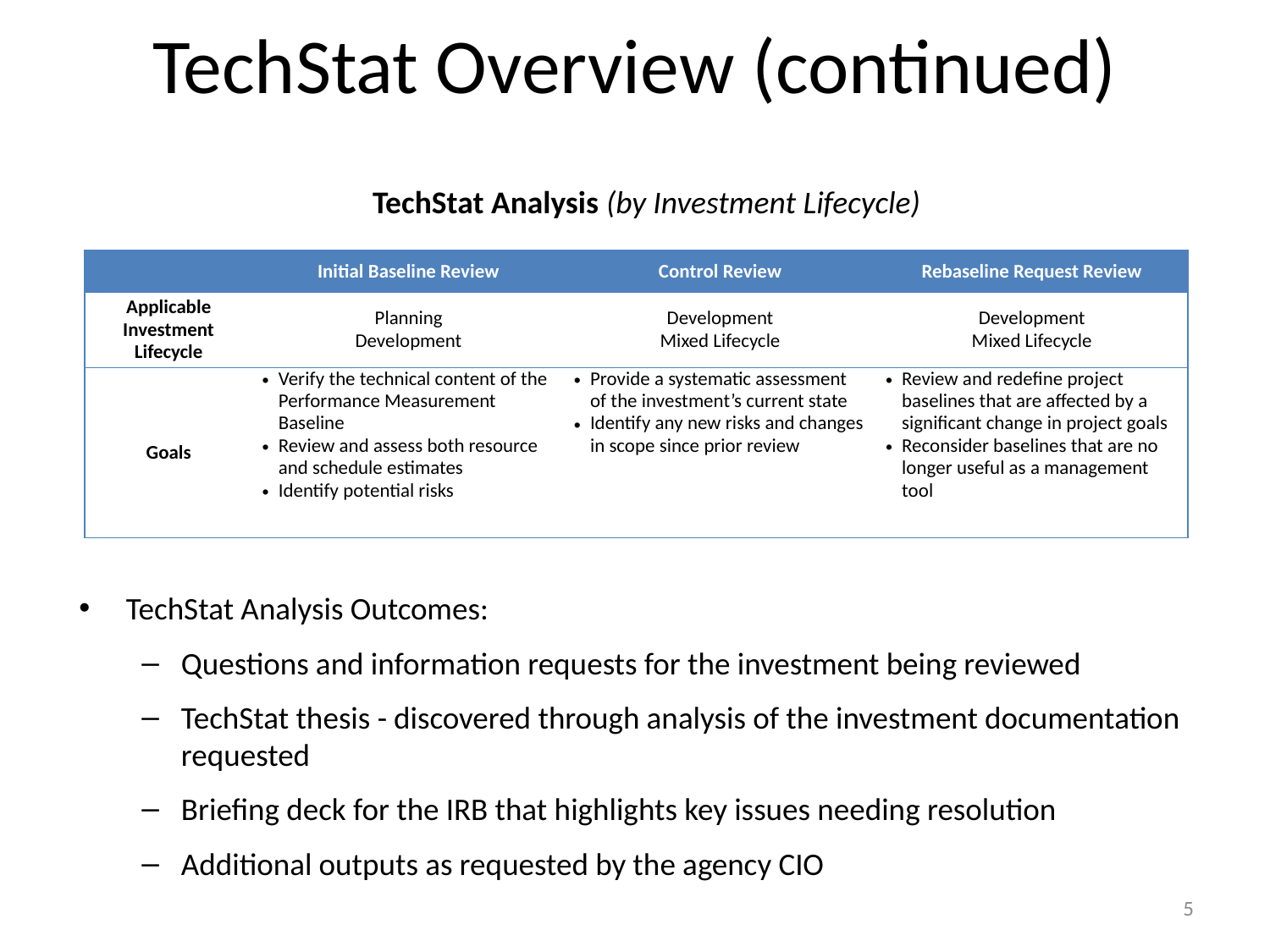

TechStat Overview (continued)
TechStat Analysis (by Investment Lifecycle)
|  | Initial Baseline Review | Control Review | Rebaseline Request Review |
| --- | --- | --- | --- |
| Applicable Investment Lifecycle | Planning Development | Development Mixed Lifecycle | Development Mixed Lifecycle |
| Goals | Verify the technical content of the Performance Measurement Baseline Review and assess both resource and schedule estimates Identify potential risks | Provide a systematic assessment of the investment’s current state Identify any new risks and changes in scope since prior review | Review and redefine project baselines that are affected by a significant change in project goals Reconsider baselines that are no longer useful as a management tool |
TechStat Analysis Outcomes:
Questions and information requests for the investment being reviewed
TechStat thesis - discovered through analysis of the investment documentation requested
Briefing deck for the IRB that highlights key issues needing resolution
Additional outputs as requested by the agency CIO
5